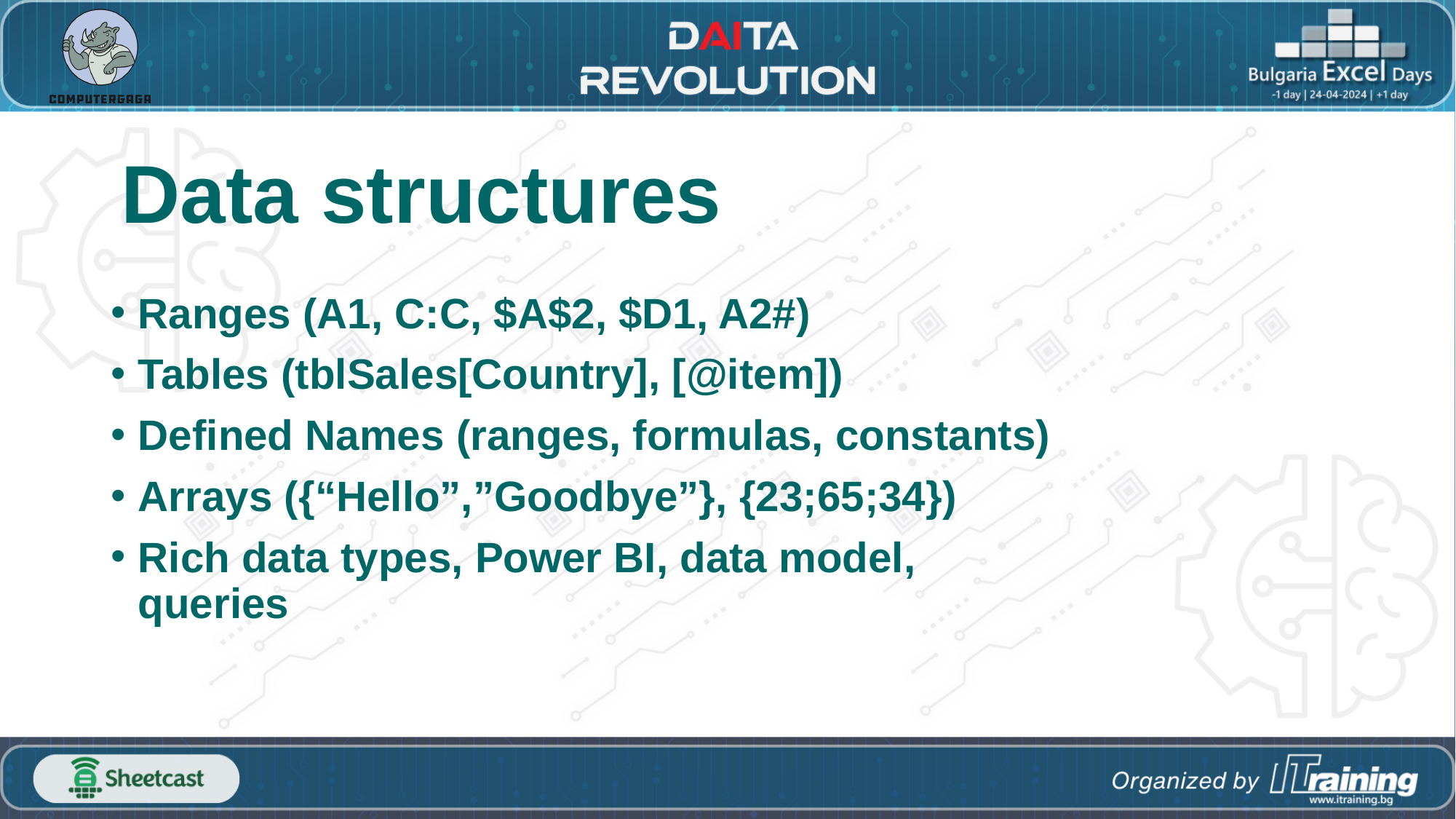

# Data structures
Ranges (A1, C:C, $A$2, $D1, A2#)
Tables (tblSales[Country], [@item])
Defined Names (ranges, formulas, constants)
Arrays ({“Hello”,”Goodbye”}, {23;65;34})
Rich data types, Power BI, data model, queries